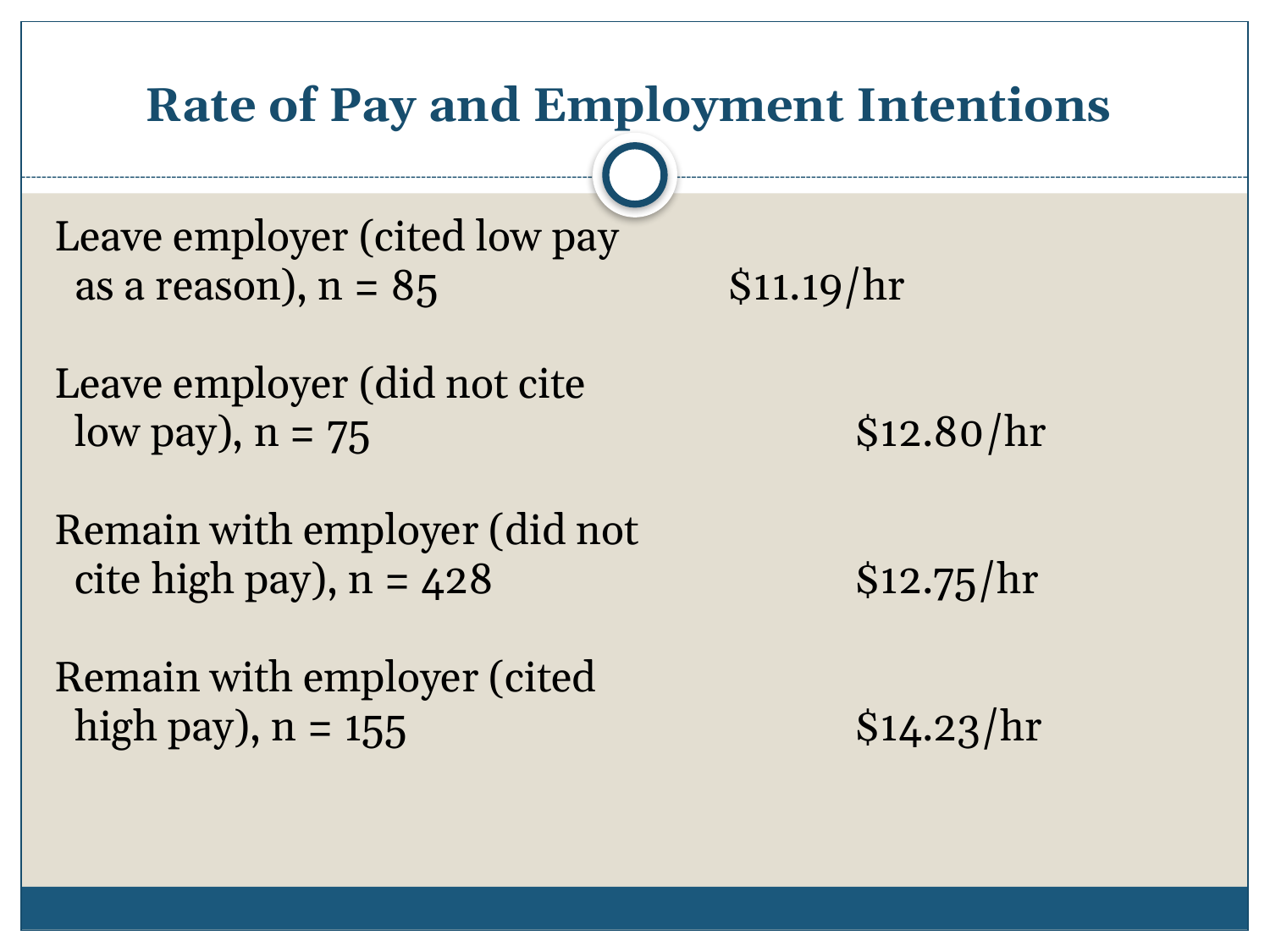

# Rate of Pay and Employment Intentions
Leave employer (cited low pay
  as a reason), n = 85			$11.19/hr

Leave employer (did not cite
  low pay), n = 75				$12.80/hr

Remain with employer (did not
  cite high pay), n = 428			$12.75/hr

Remain with employer (cited
  high pay), n = 155				$14.23/hr